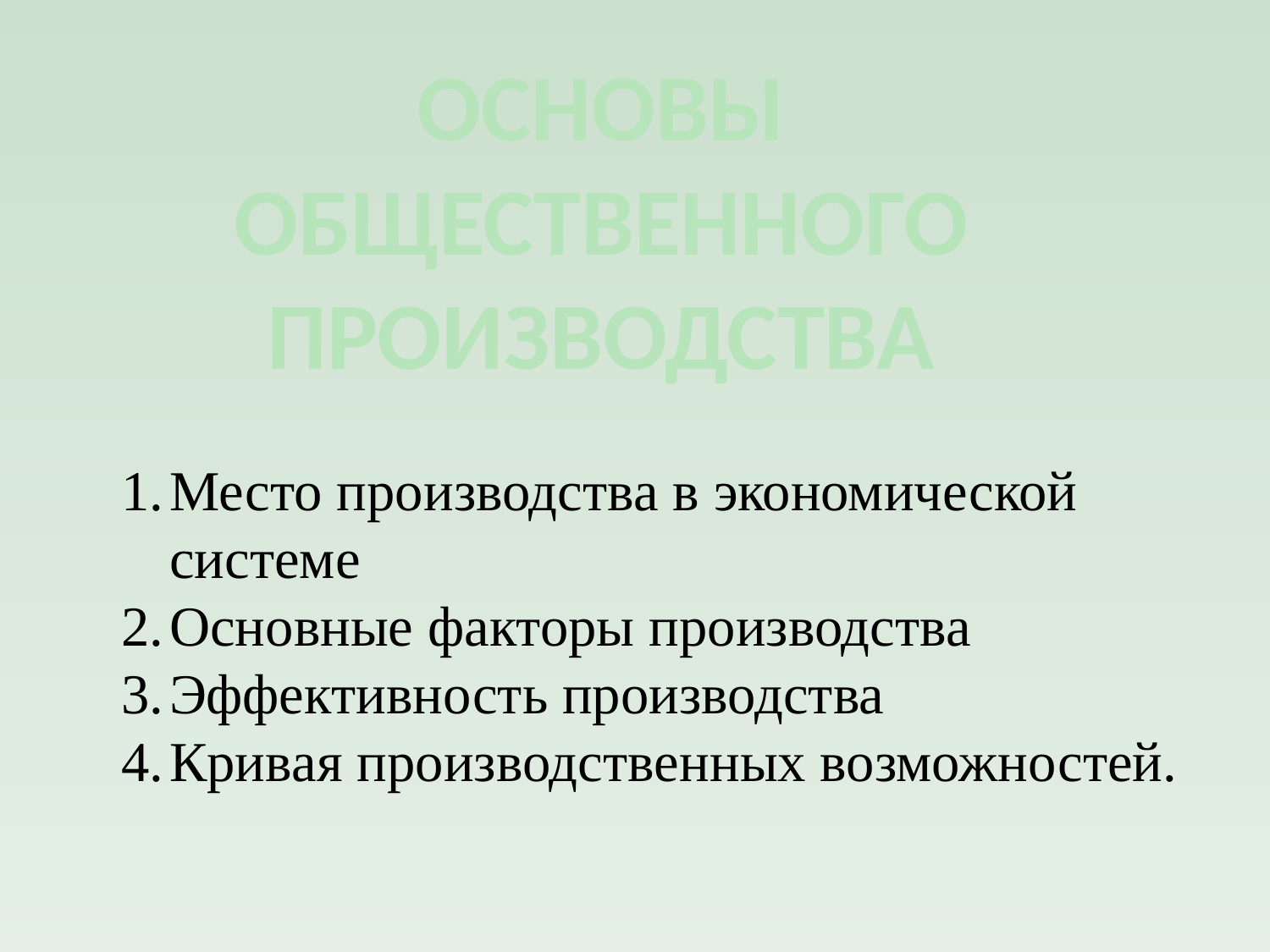

ОСНОВЫ ОБЩЕСТВЕННОГО ПРОИЗВОДСТВА
Место производства в экономической системе
Основные факторы производства
Эффективность производства
Кривая производственных возможностей.